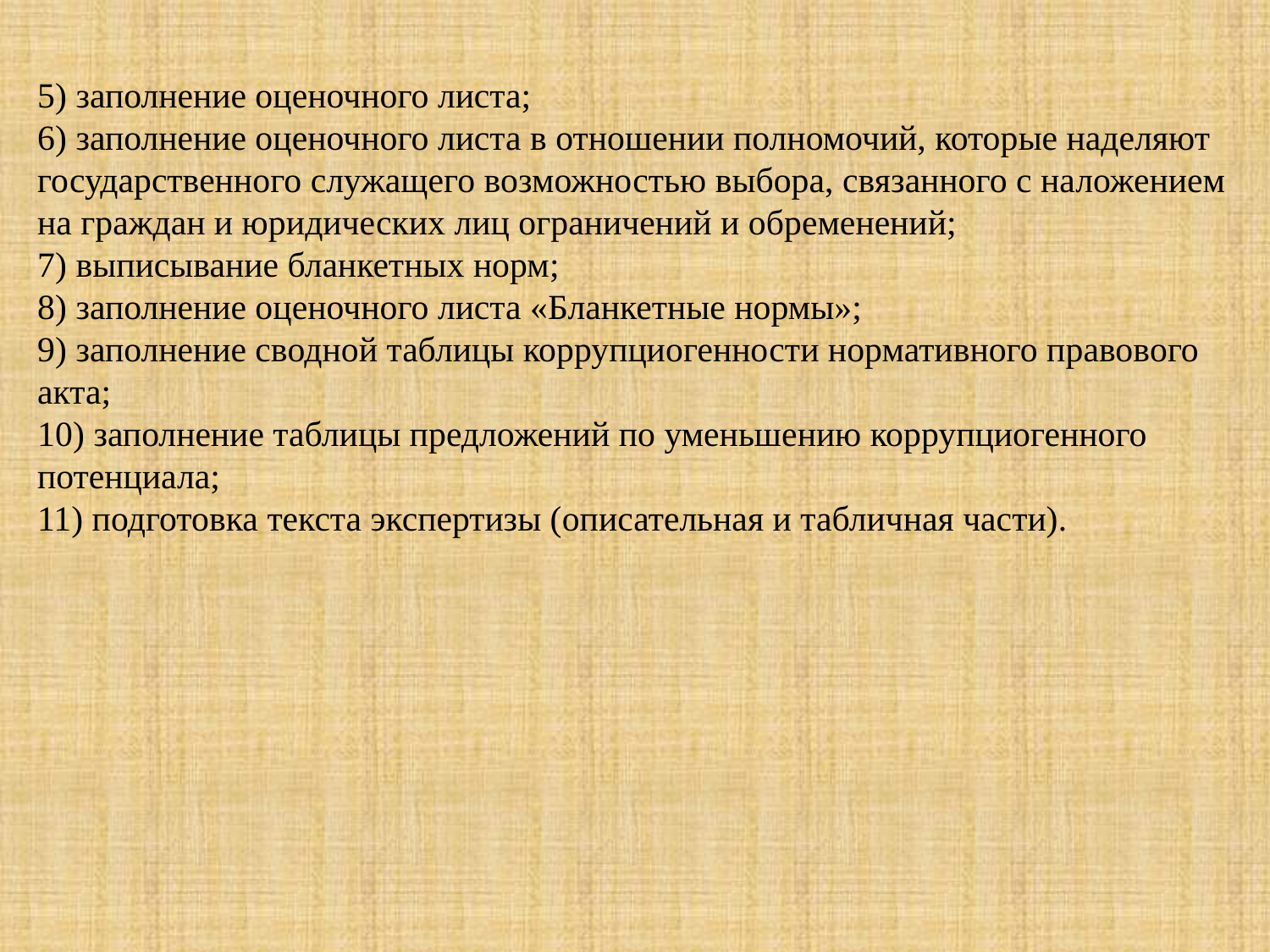

5) заполнение оценочного листа;
6) заполнение оценочного листа в отношении полномочий, которые наделяют государственного служащего возможностью выбора, связанного с наложением на граждан и юридических лиц ограничений и обременений;
7) выписывание бланкетных норм;
8) заполнение оценочного листа «Бланкетные нормы»;
9) заполнение сводной таблицы коррупциогенности нормативного правового акта;
10) заполнение таблицы предложений по уменьшению коррупциогенного потенциала;
11) подготовка текста экспертизы (описательная и табличная части).